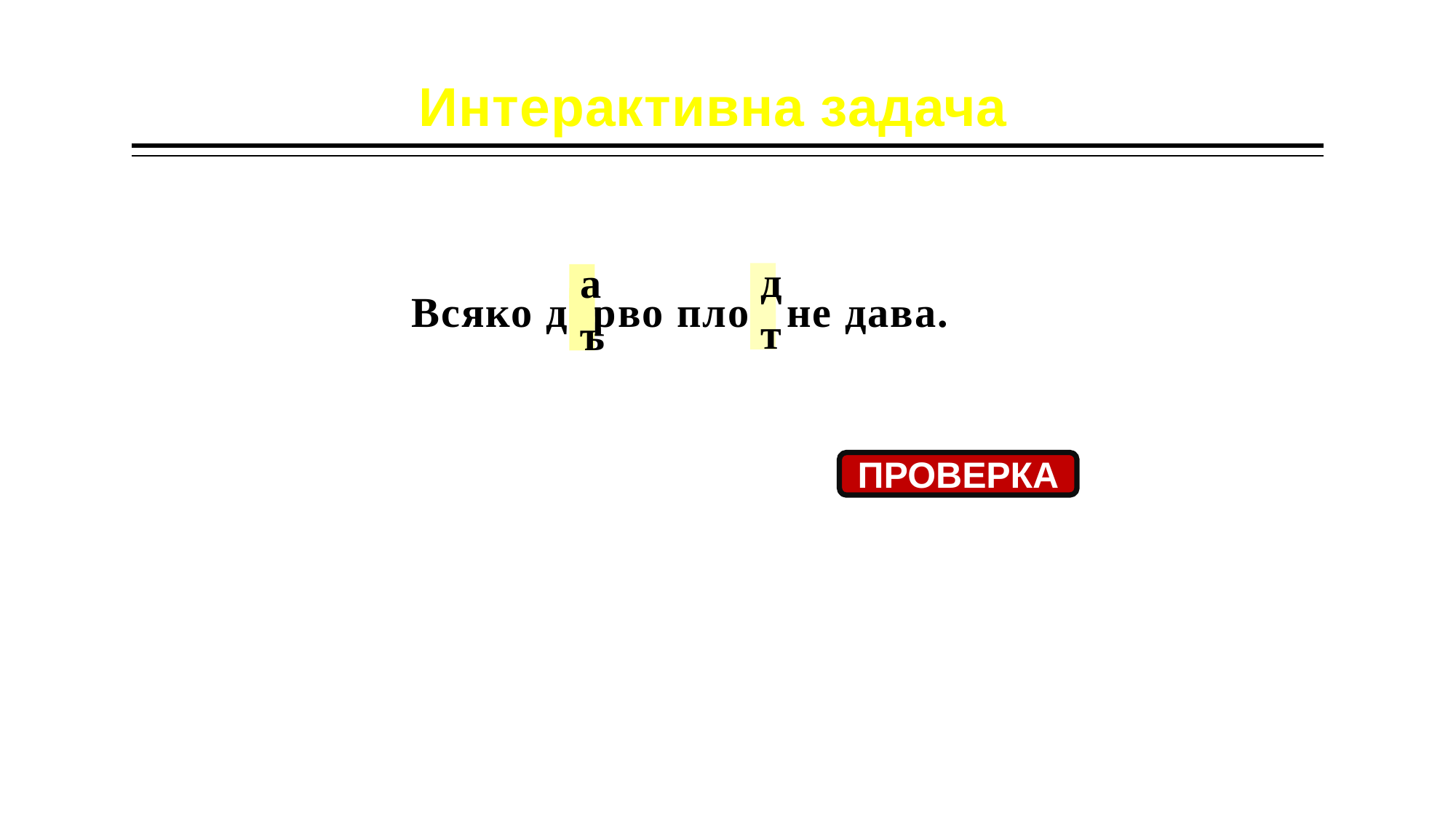

Интерактивна задача
д
а
Всяко д  рво пло   не дава.

т
ъ
ПРОВЕРКА